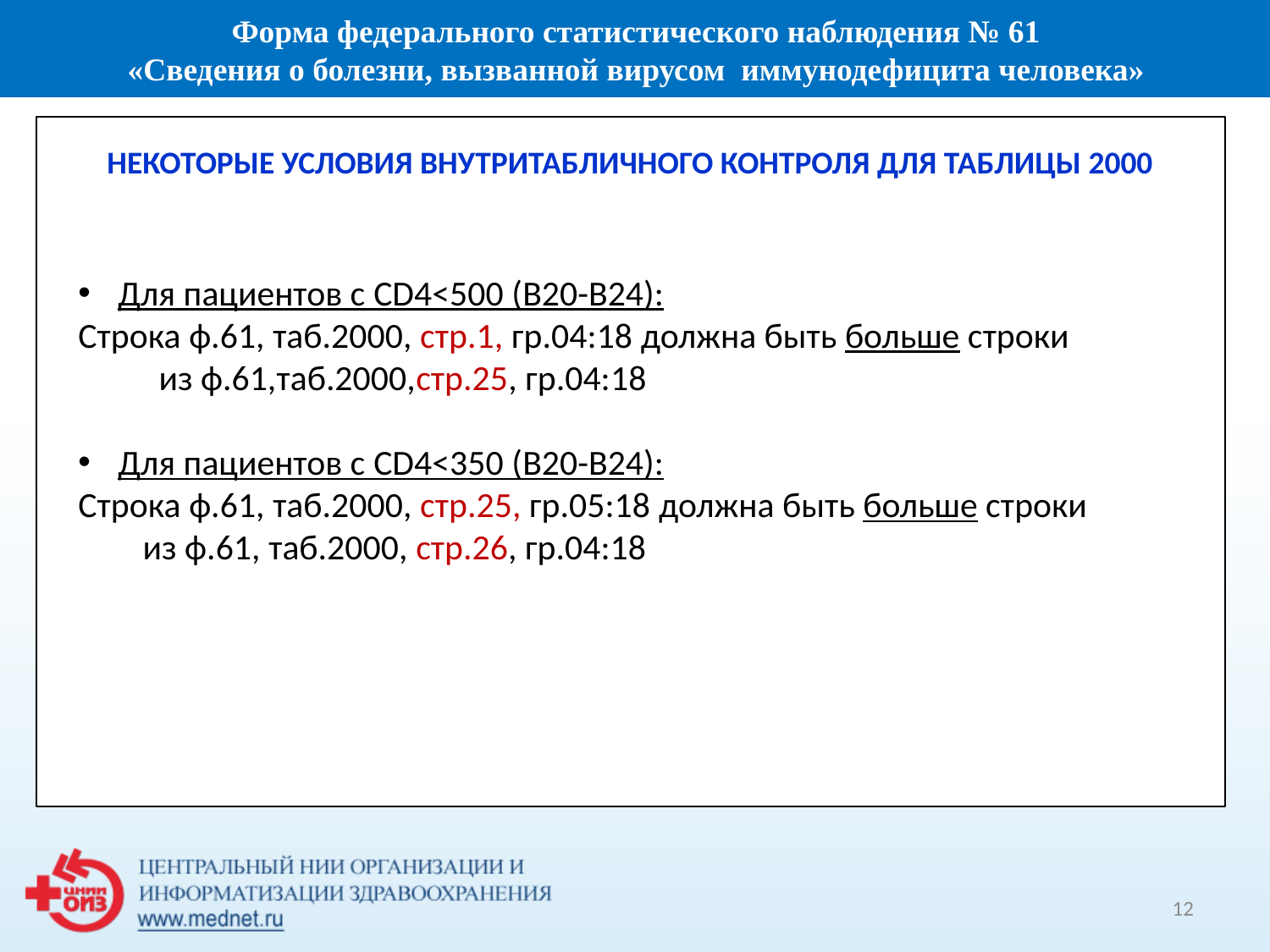

Форма федерального статистического наблюдения № 61
 «Сведения о болезни, вызванной вирусом  иммунодефицита человека»

НЕКОТОРЫЕ УСЛОВИЯ ВНУТРИТАБЛИЧНОГО КОНТРОЛЯ ДЛЯ ТАБЛИЦЫ 2000

Для пациентов с CD4<500 (В20-В24):
Строка ф.61, таб.2000, стр.1, гр.04:18 должна быть больше строки
          из ф.61,таб.2000,стр.25, гр.04:18

Для пациентов с CD4<350 (В20-В24):
Строка ф.61, таб.2000, стр.25, гр.05:18 должна быть больше строки
        из ф.61, таб.2000, стр.26, гр.04:18

12